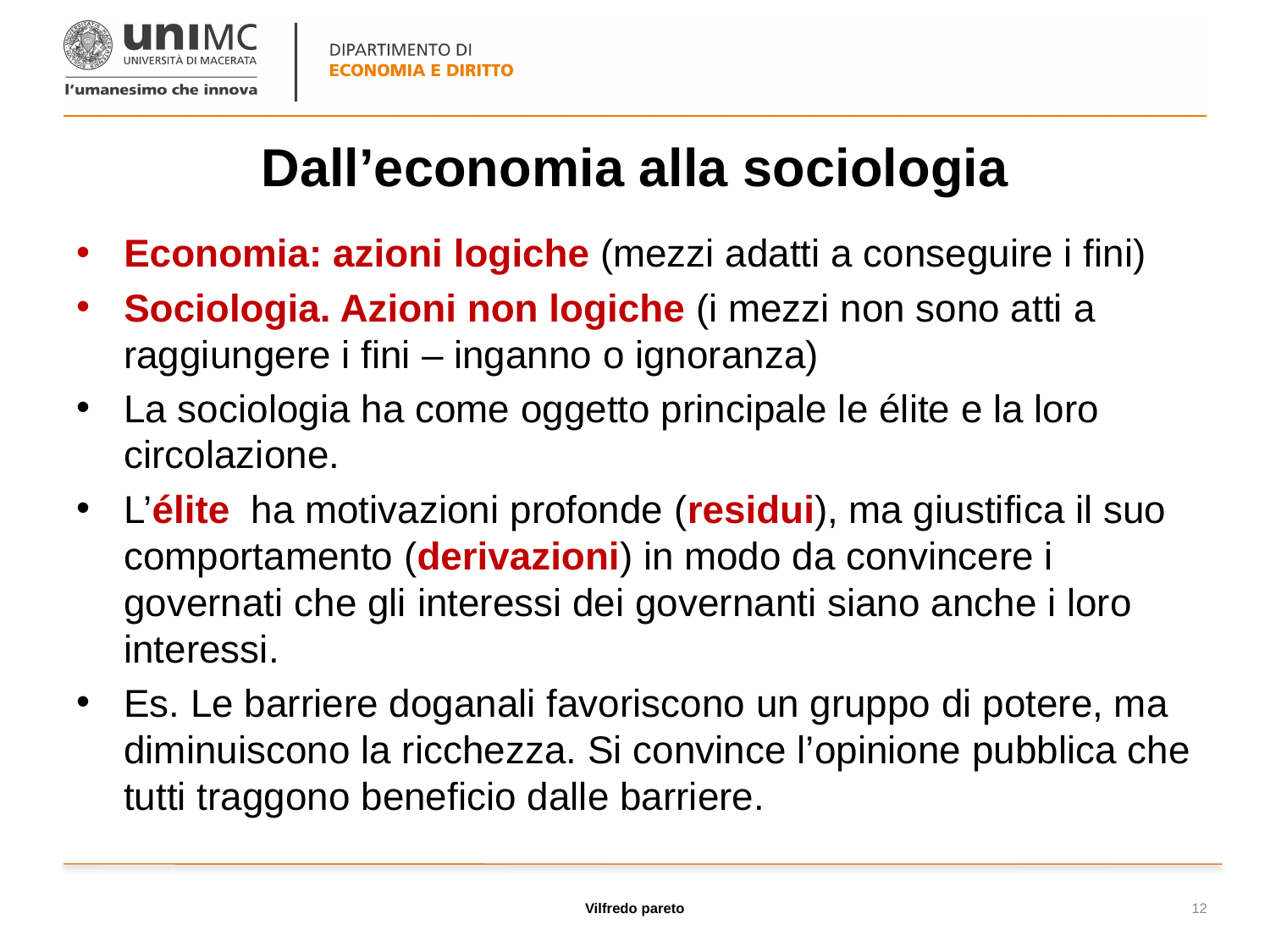

# Dall’economia alla sociologia
Economia: azioni logiche (mezzi adatti a conseguire i fini)
Sociologia. Azioni non logiche (i mezzi non sono atti a raggiungere i fini – inganno o ignoranza)
La sociologia ha come oggetto principale le élite e la loro circolazione.
L’élite  ha motivazioni profonde (residui), ma giustifica il suo comportamento (derivazioni) in modo da convincere i governati che gli interessi dei governanti siano anche i loro interessi.
Es. Le barriere doganali favoriscono un gruppo di potere, ma diminuiscono la ricchezza. Si convince l’opinione pubblica che tutti traggono beneficio dalle barriere.
Vilfredo pareto
12